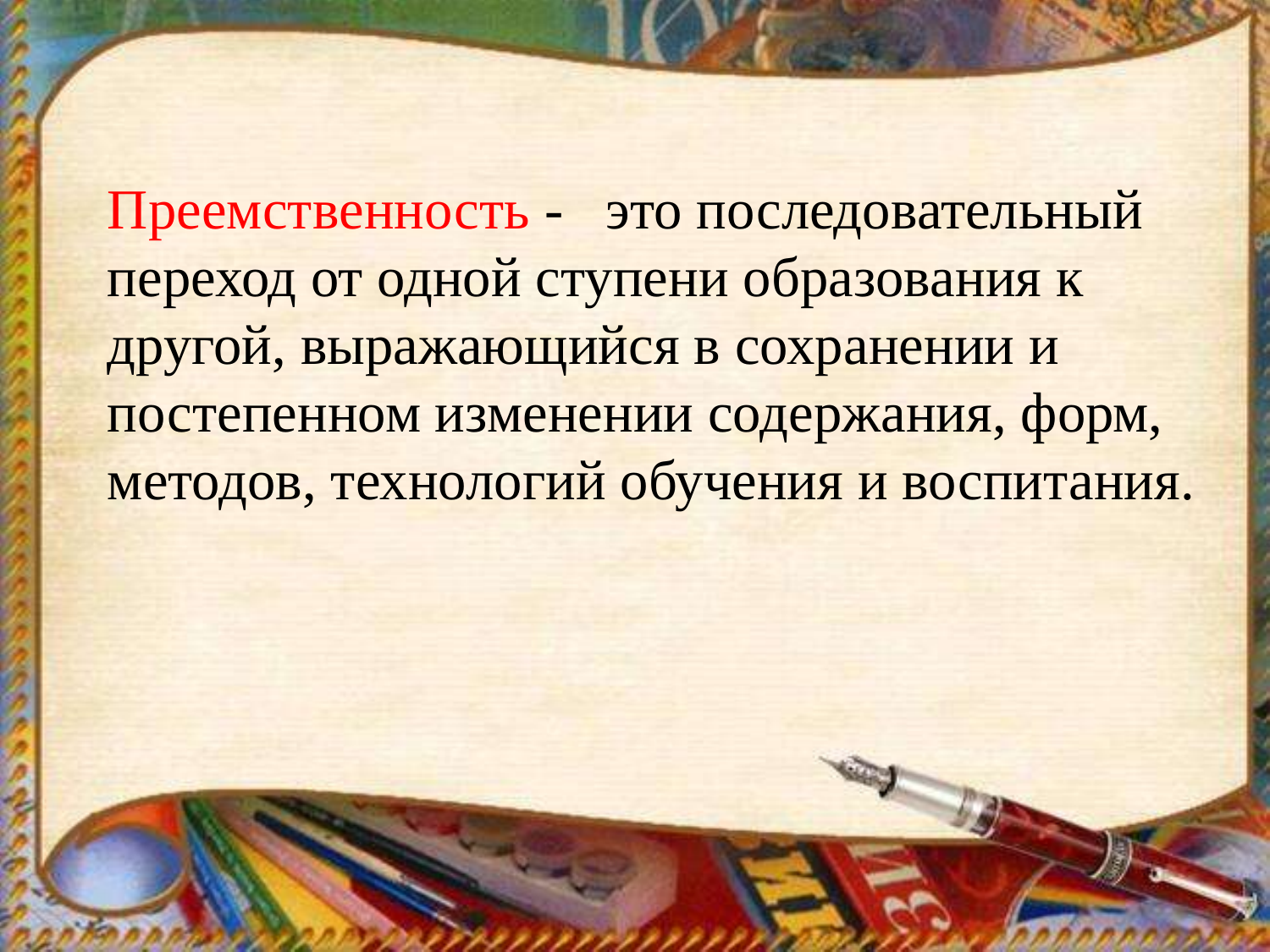

Преемственность -   это последовательный переход от одной ступени образования к другой, выражающийся в сохранении и постепенном изменении содержания, форм, методов, технологий обучения и воспитания.